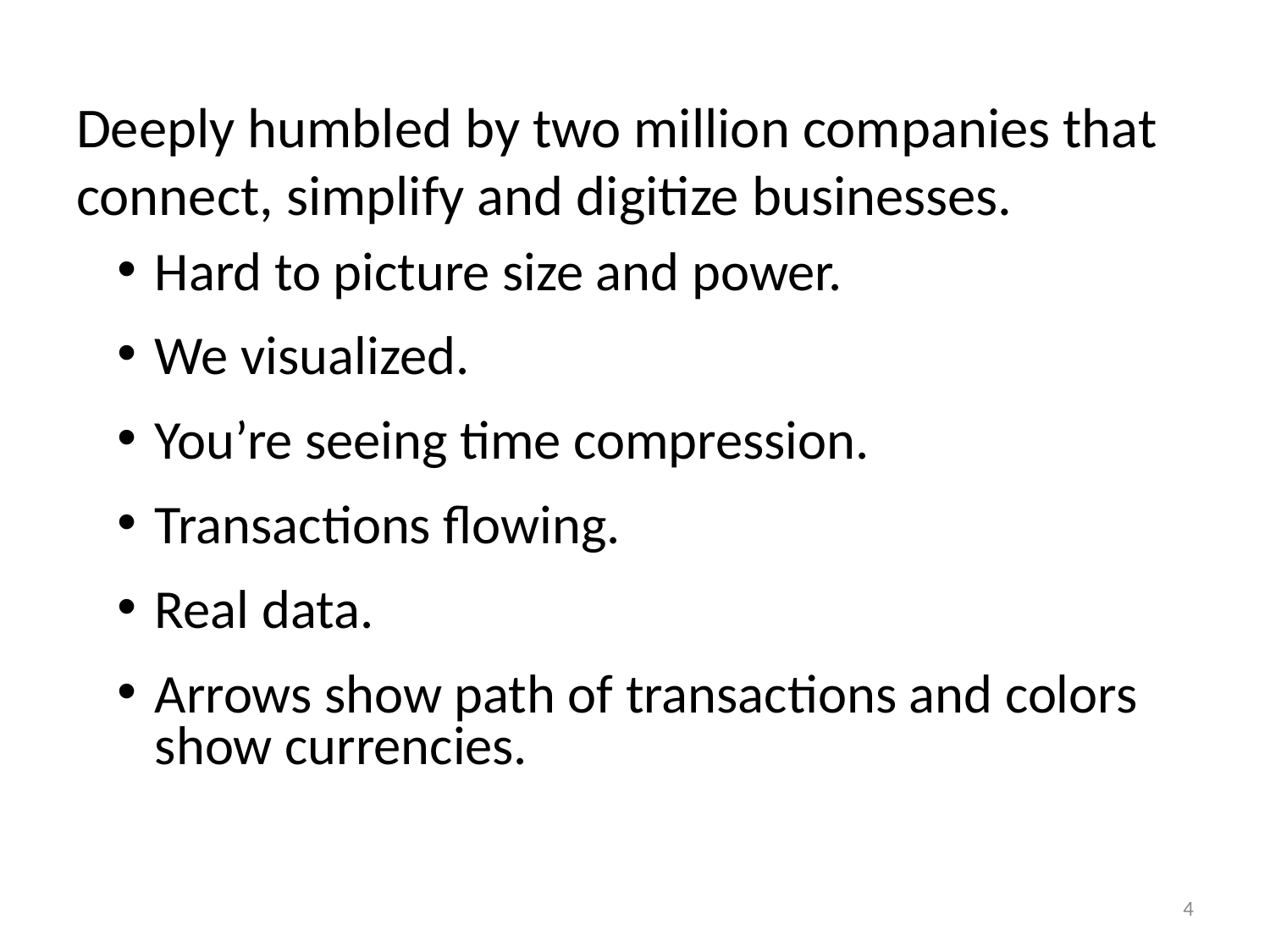

Deeply humbled by two million companies that connect, simplify and digitize businesses.
Hard to picture size and power.
We visualized.
You’re seeing time compression.
Transactions flowing.
Real data.
Arrows show path of transactions and colors show currencies.
4